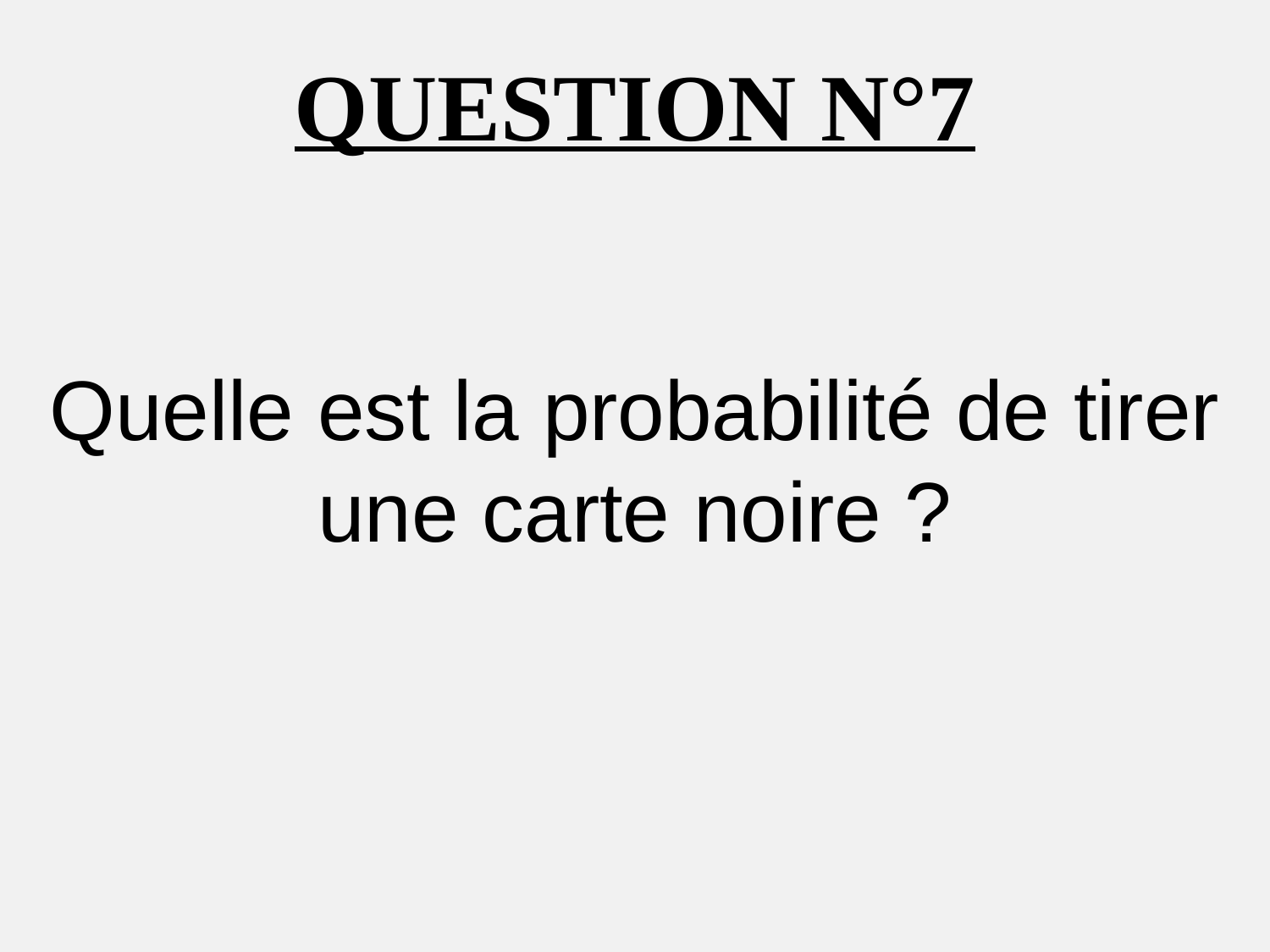

QUESTION N°7
Quelle est la probabilité de tirer une carte noire ?